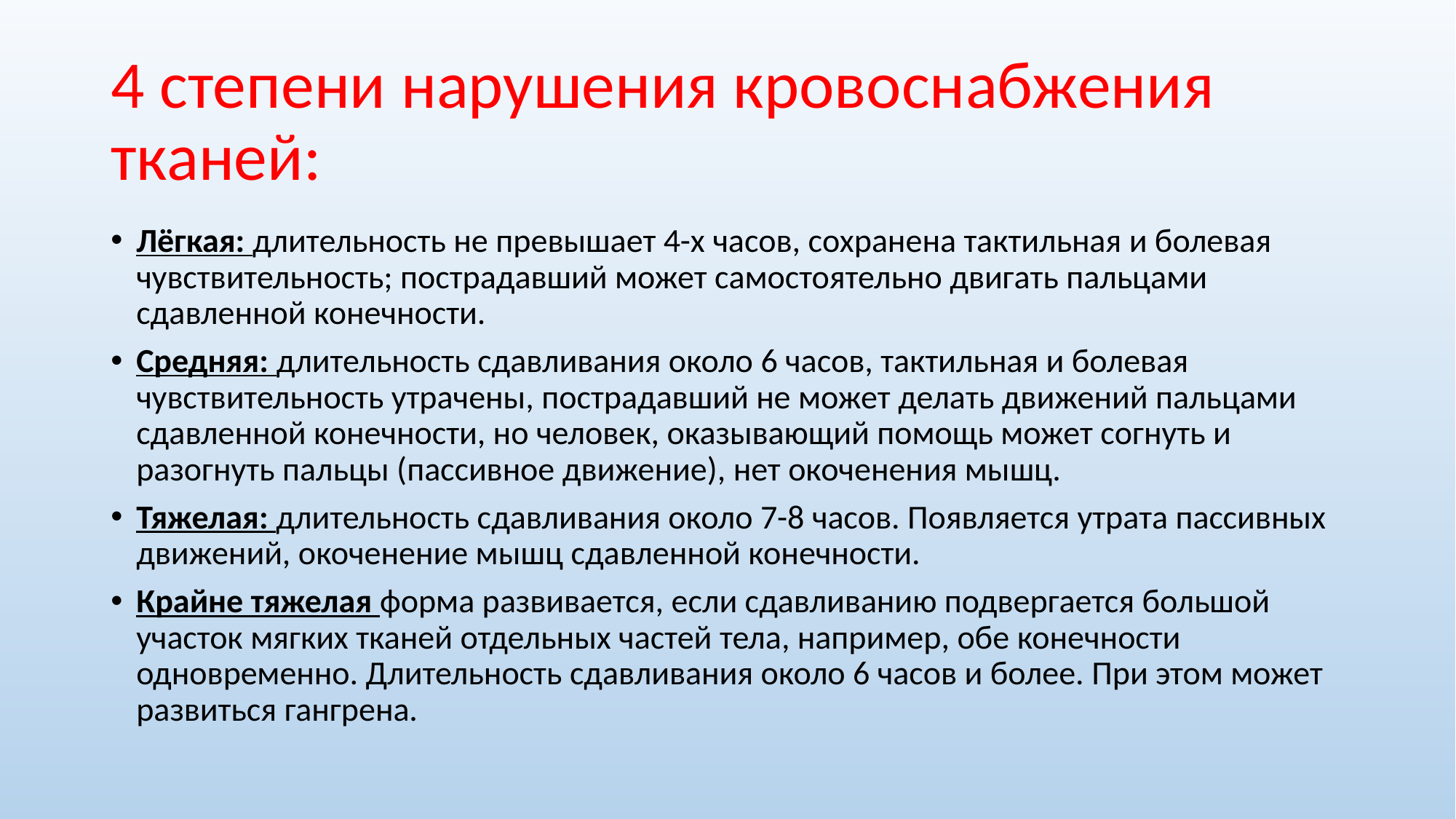

# 4 степени нарушения кровоснабжения тканей:
Лёгкая: длительность не превышает 4-х часов, сохранена тактильная и болевая чувствительность; пострадавший может самостоятельно двигать пальцами сдавленной конечности.
Средняя: длительность сдавливания около 6 часов, тактильная и болевая чувствительность утрачены, пострадавший не может делать движений пальцами сдавленной конечности, но человек, оказывающий помощь может согнуть и разогнуть пальцы (пассивное движение), нет окоченения мышц.
Тяжелая: длительность сдавливания около 7-8 часов. Появляется утрата пассивных движений, окоченение мышц сдавленной конечности.
Крайне тяжелая форма развивается, если сдавливанию подвергается большой участок мягких тканей отдельных частей тела, например, обе конечности одновременно. Длительность сдавливания около 6 часов и более. При этом может развиться гангрена.